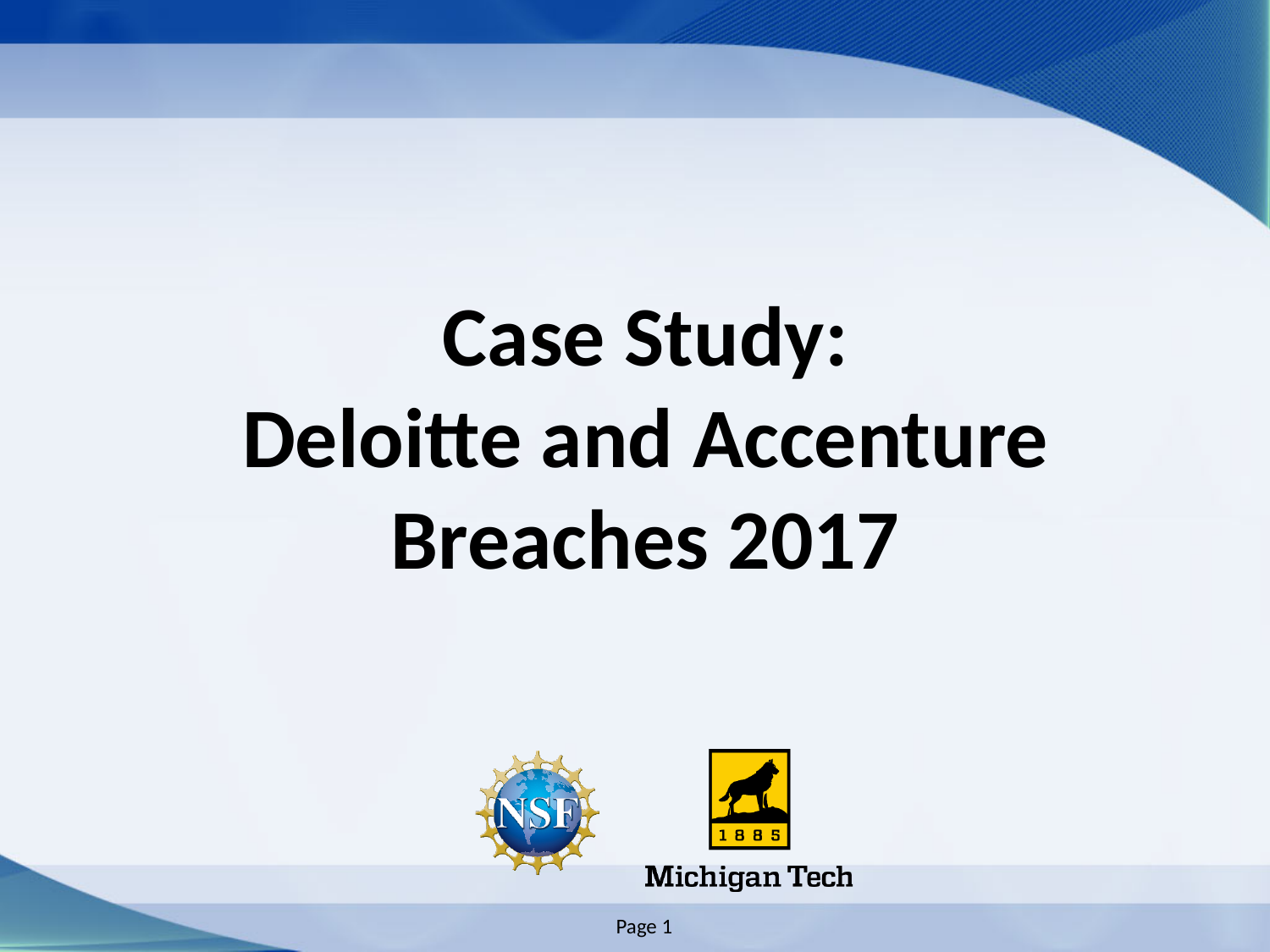

# Case Study: Deloitte and Accenture Breaches 2017